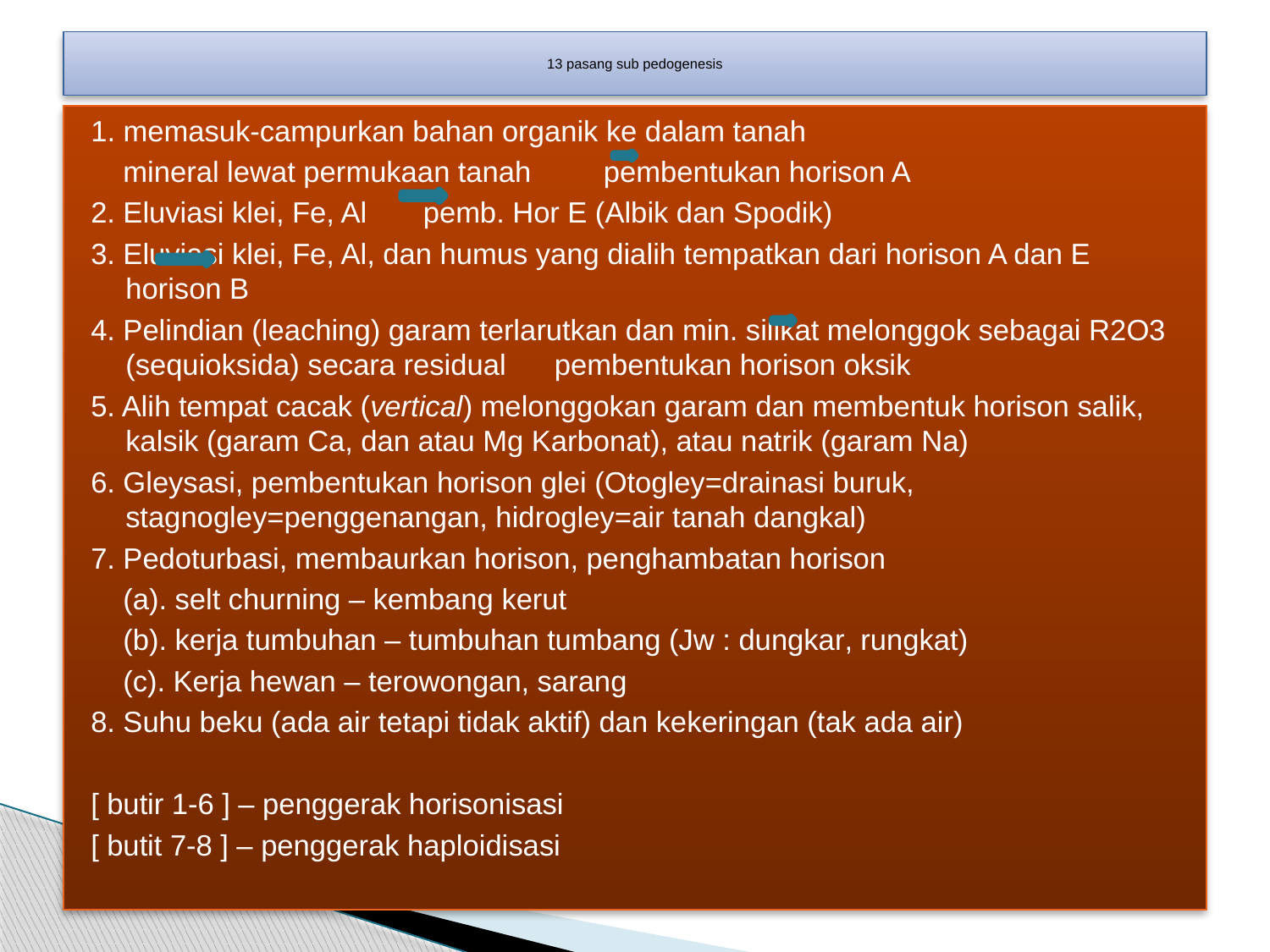

# 13 pasang sub pedogenesis
1. memasuk-campurkan bahan organik ke dalam tanah
    mineral lewat permukaan tanah         pembentukan horison A
2. Eluviasi klei, Fe, Al       pemb. Hor E (Albik dan Spodik)
3. Eluviasi klei, Fe, Al, dan humus yang dialih tempatkan dari horison A dan E          horison B
4. Pelindian (leaching) garam terlarutkan dan min. silikat melonggok sebagai R2O3 (sequioksida) secara residual      pembentukan horison oksik
5. Alih tempat cacak (vertical) melonggokan garam dan membentuk horison salik, kalsik (garam Ca, dan atau Mg Karbonat), atau natrik (garam Na)
6. Gleysasi, pembentukan horison glei (Otogley=drainasi buruk, stagnogley=penggenangan, hidrogley=air tanah dangkal)
7. Pedoturbasi, membaurkan horison, penghambatan horison
    (a). selt churning – kembang kerut
    (b). kerja tumbuhan – tumbuhan tumbang (Jw : dungkar, rungkat)
    (c). Kerja hewan – terowongan, sarang
8. Suhu beku (ada air tetapi tidak aktif) dan kekeringan (tak ada air)

[ butir 1-6 ] – penggerak horisonisasi
[ butit 7-8 ] – penggerak haploidisasi